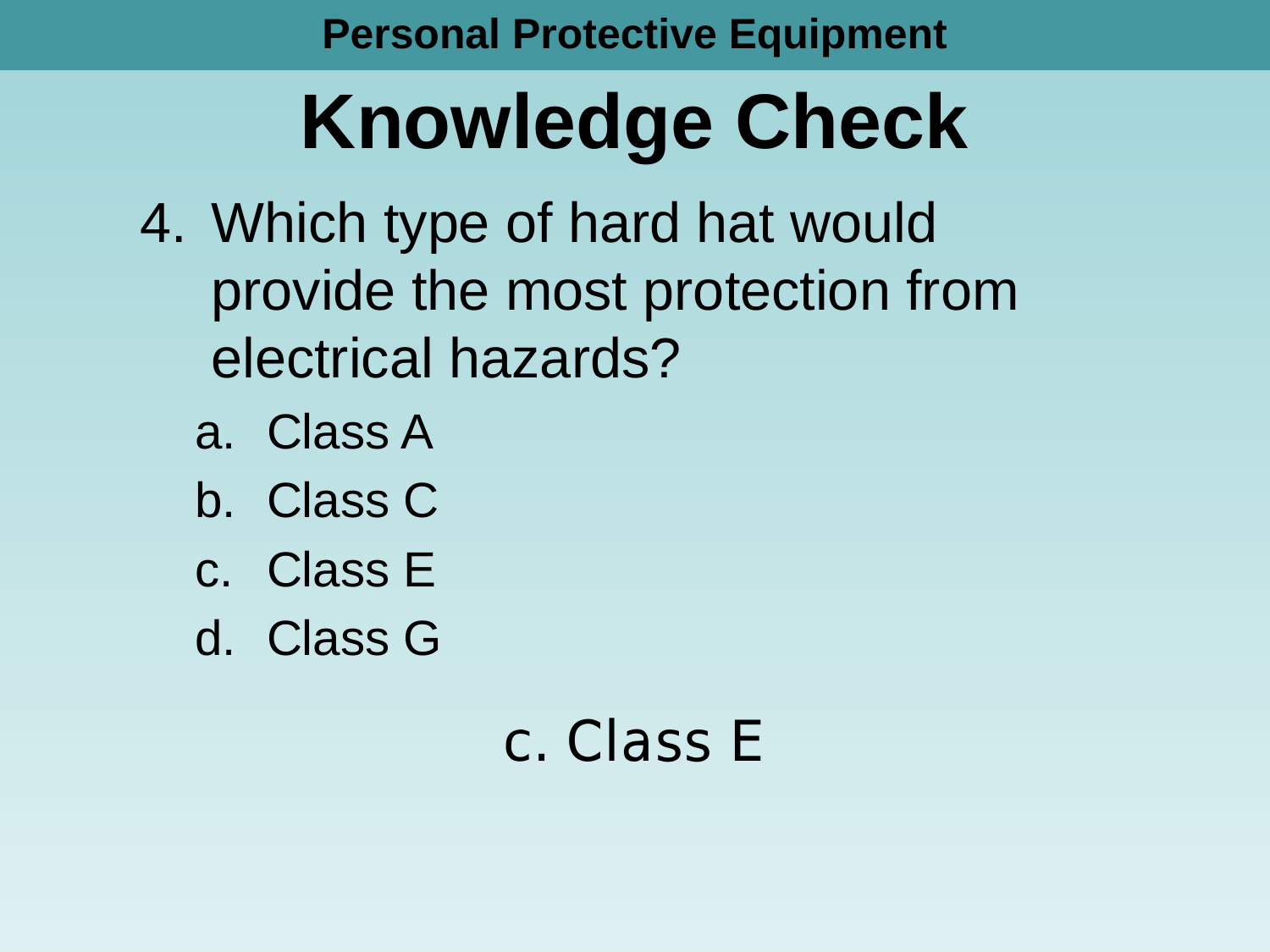

Personal Protective Equipment
# Knowledge Check
Which type of hard hat would provide the most protection from electrical hazards?
Class A
Class C
Class E
Class G
c. Class E